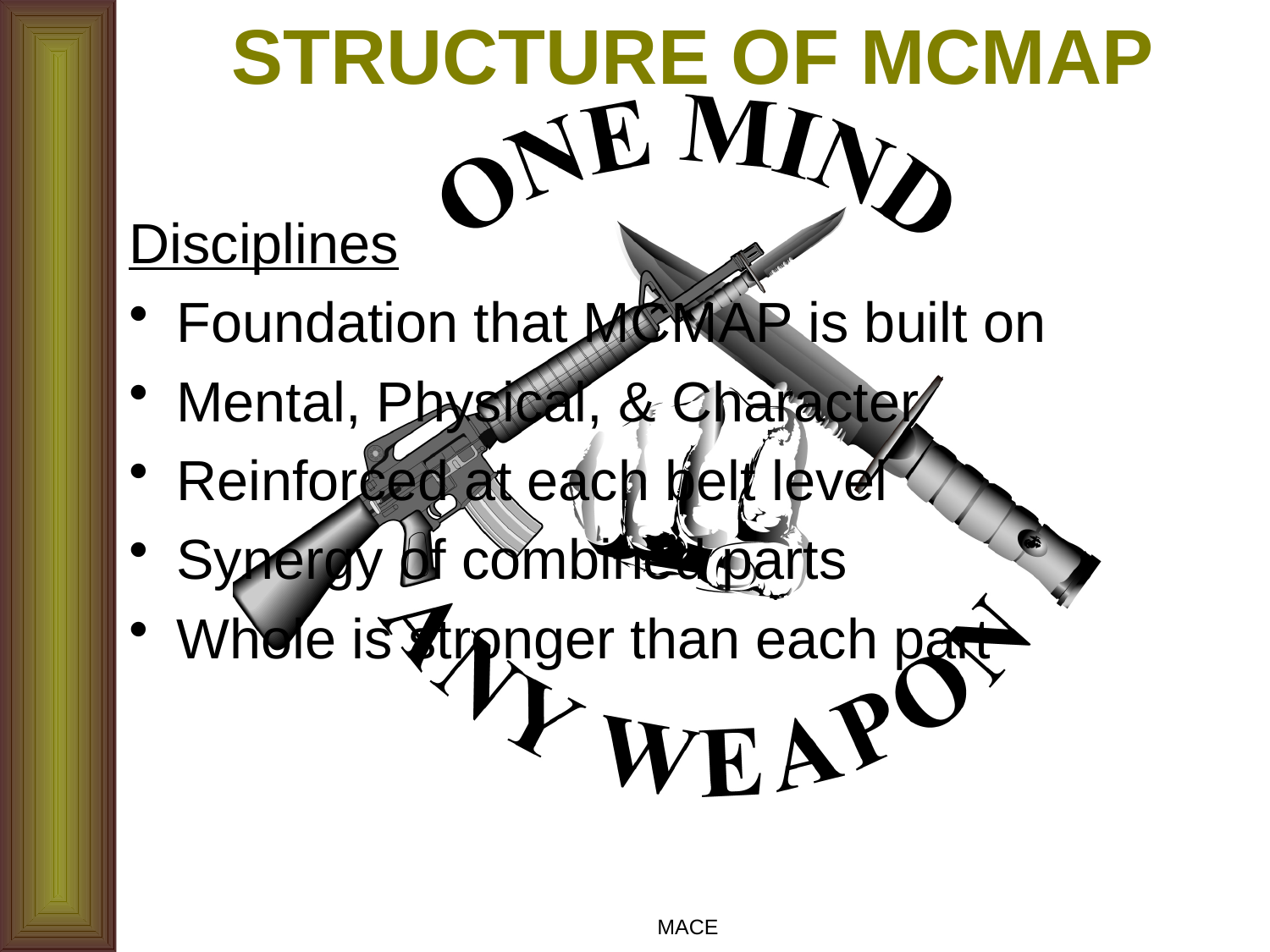

# STRUCTURE OF MCMAP
Disciplines
Foundation that MCMAP is built on
Mental, Physical, & Character
Reinforced at each belt level
Synergy of combined parts
Whole is stronger than each part
MACE